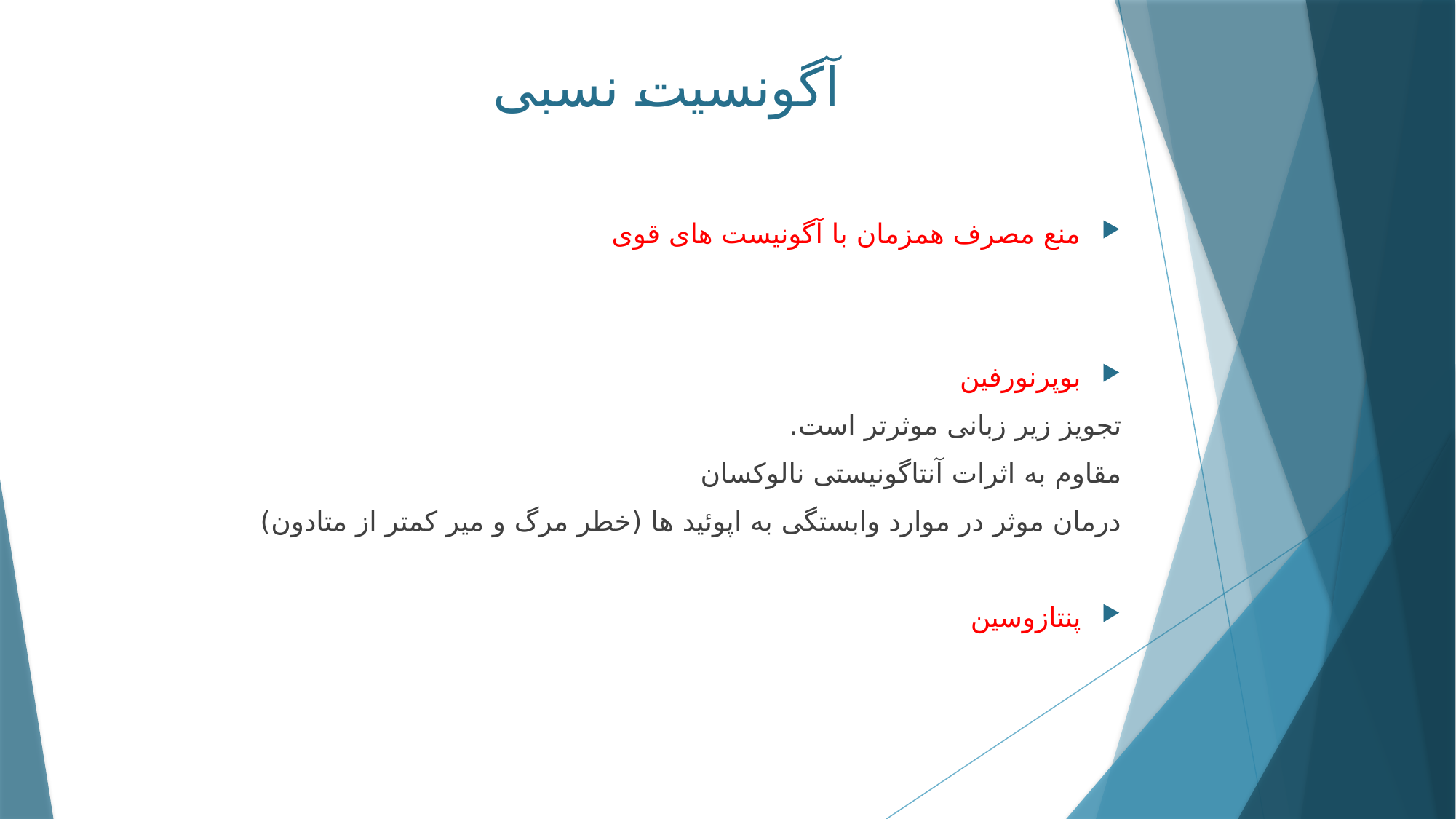

# آگونسیت نسبی
منع مصرف همزمان با آگونیست های قوی

بوپرنورفین
تجویز زیر زبانی موثرتر است.
مقاوم به اثرات آنتاگونیستی نالوکسان
درمان موثر در موارد وابستگی به اپوئید ها (خطر مرگ و میر کمتر از متادون)

پنتازوسین